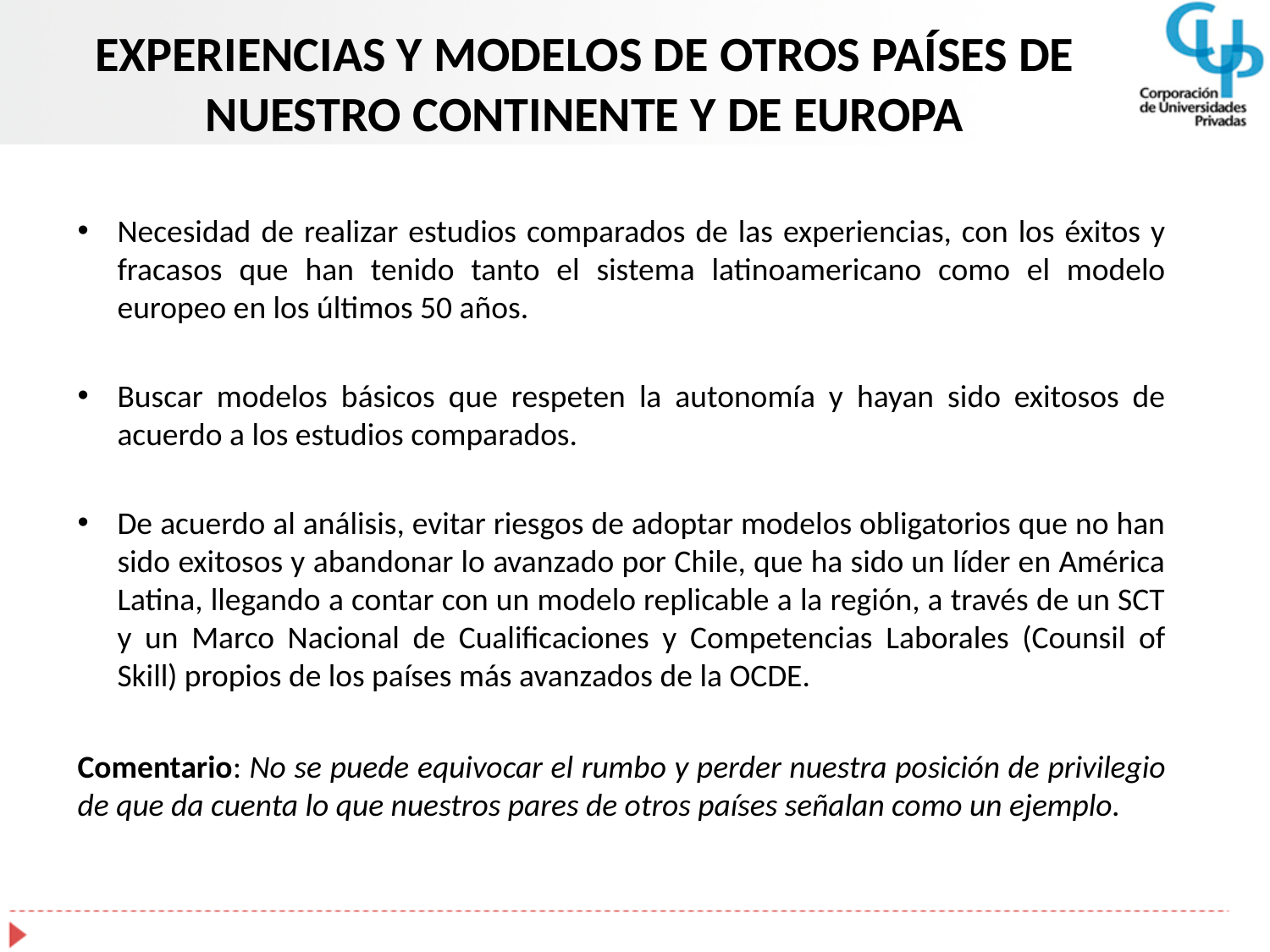

# Experiencias y modelos de otros países de nuestro continente y de Europa
Necesidad de realizar estudios comparados de las experiencias, con los éxitos y fracasos que han tenido tanto el sistema latinoamericano como el modelo europeo en los últimos 50 años.

Buscar modelos básicos que respeten la autonomía y hayan sido exitosos de acuerdo a los estudios comparados.

De acuerdo al análisis, evitar riesgos de adoptar modelos obligatorios que no han sido exitosos y abandonar lo avanzado por Chile, que ha sido un líder en América Latina, llegando a contar con un modelo replicable a la región, a través de un SCT y un Marco Nacional de Cualificaciones y Competencias Laborales (Counsil of Skill) propios de los países más avanzados de la OCDE.

Comentario: No se puede equivocar el rumbo y perder nuestra posición de privilegio de que da cuenta lo que nuestros pares de otros países señalan como un ejemplo.